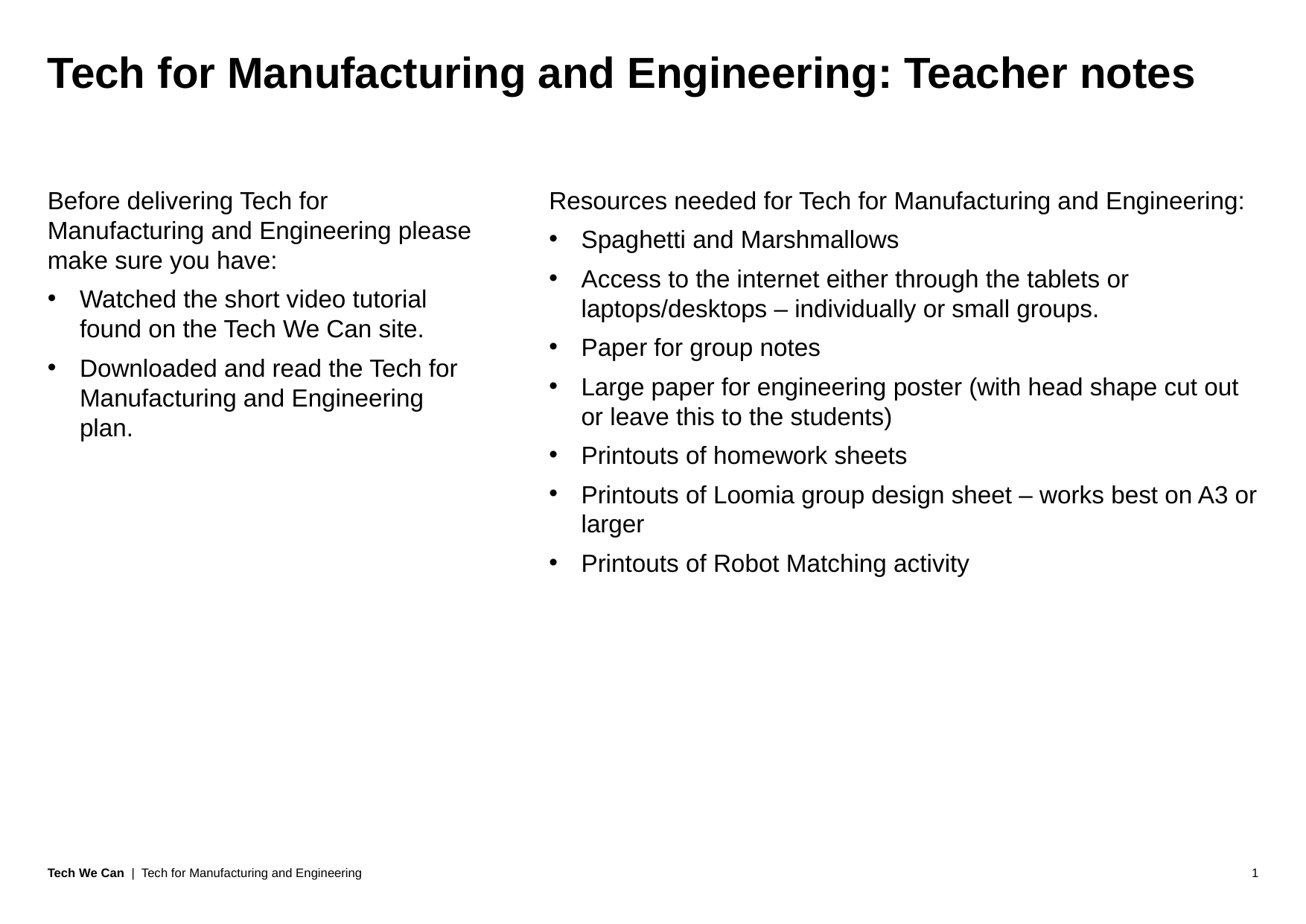

# Tech for Manufacturing and Engineering: Teacher notes
Resources needed for Tech for Manufacturing and Engineering:
Spaghetti and Marshmallows
Access to the internet either through the tablets or laptops/desktops – individually or small groups.
Paper for group notes
Large paper for engineering poster (with head shape cut out or leave this to the students)
Printouts of homework sheets
Printouts of Loomia group design sheet – works best on A3 or larger
Printouts of Robot Matching activity
Before delivering Tech for Manufacturing and Engineering please make sure you have:
Watched the short video tutorial found on the Tech We Can site.
Downloaded and read the Tech for Manufacturing and Engineering plan.
1